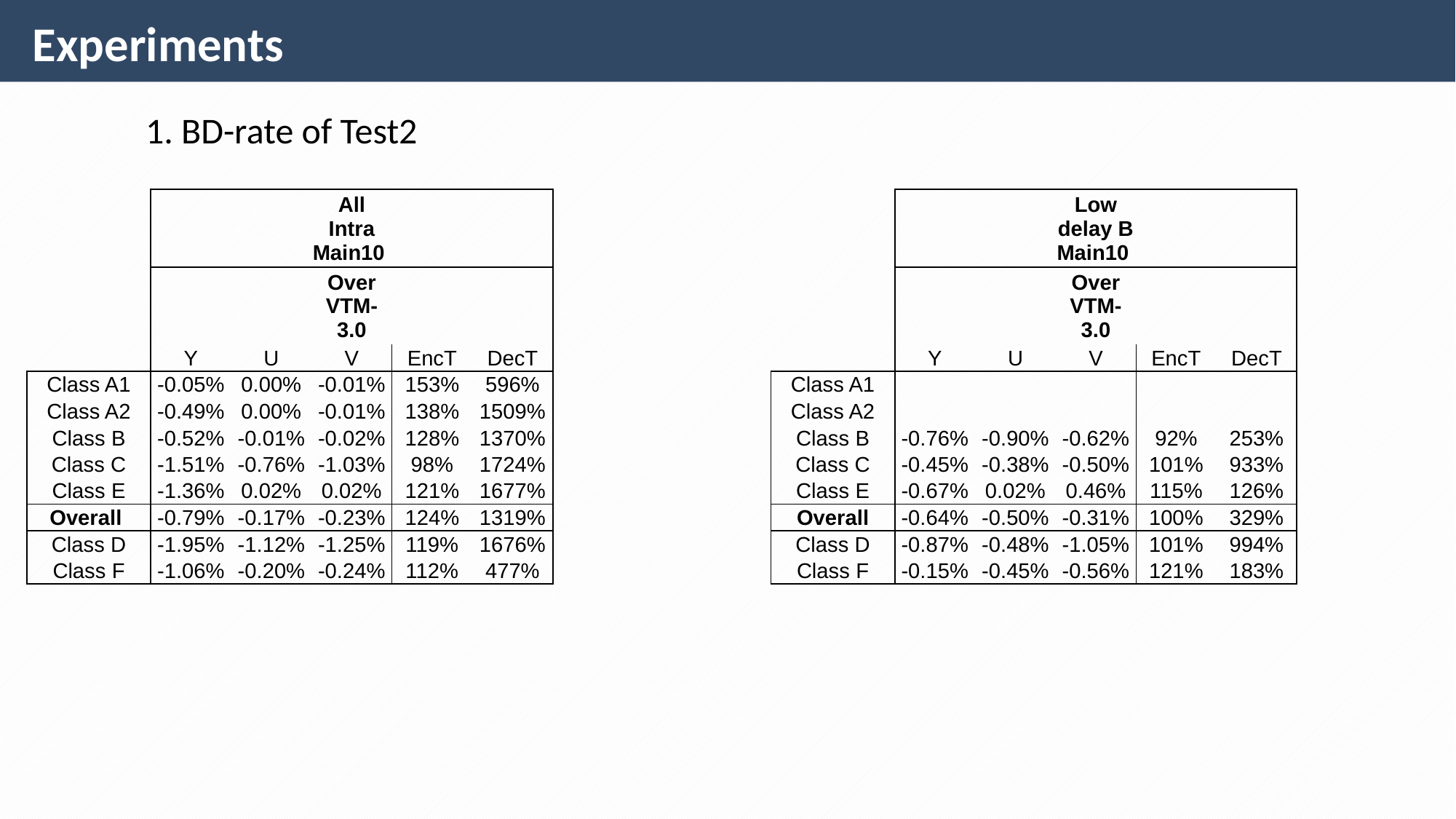

Experiments
1. BD-rate of Test2
|  |  |  | Low delay B Main10 |  |  |
| --- | --- | --- | --- | --- | --- |
|  |  |  | Over VTM-3.0 |  |  |
|  | Y | U | V | EncT | DecT |
| Class A1 |  |  |  |  |  |
| Class A2 |  |  |  |  |  |
| Class B | -0.76% | -0.90% | -0.62% | 92% | 253% |
| Class C | -0.45% | -0.38% | -0.50% | 101% | 933% |
| Class E | -0.67% | 0.02% | 0.46% | 115% | 126% |
| Overall | -0.64% | -0.50% | -0.31% | 100% | 329% |
| Class D | -0.87% | -0.48% | -1.05% | 101% | 994% |
| Class F | -0.15% | -0.45% | -0.56% | 121% | 183% |
|  |  |  | All Intra Main10 |  |  |
| --- | --- | --- | --- | --- | --- |
|  |  |  | Over VTM-3.0 |  |  |
|  | Y | U | V | EncT | DecT |
| Class A1 | -0.05% | 0.00% | -0.01% | 153% | 596% |
| Class A2 | -0.49% | 0.00% | -0.01% | 138% | 1509% |
| Class B | -0.52% | -0.01% | -0.02% | 128% | 1370% |
| Class C | -1.51% | -0.76% | -1.03% | 98% | 1724% |
| Class E | -1.36% | 0.02% | 0.02% | 121% | 1677% |
| Overall | -0.79% | -0.17% | -0.23% | 124% | 1319% |
| Class D | -1.95% | -1.12% | -1.25% | 119% | 1676% |
| Class F | -1.06% | -0.20% | -0.24% | 112% | 477% |